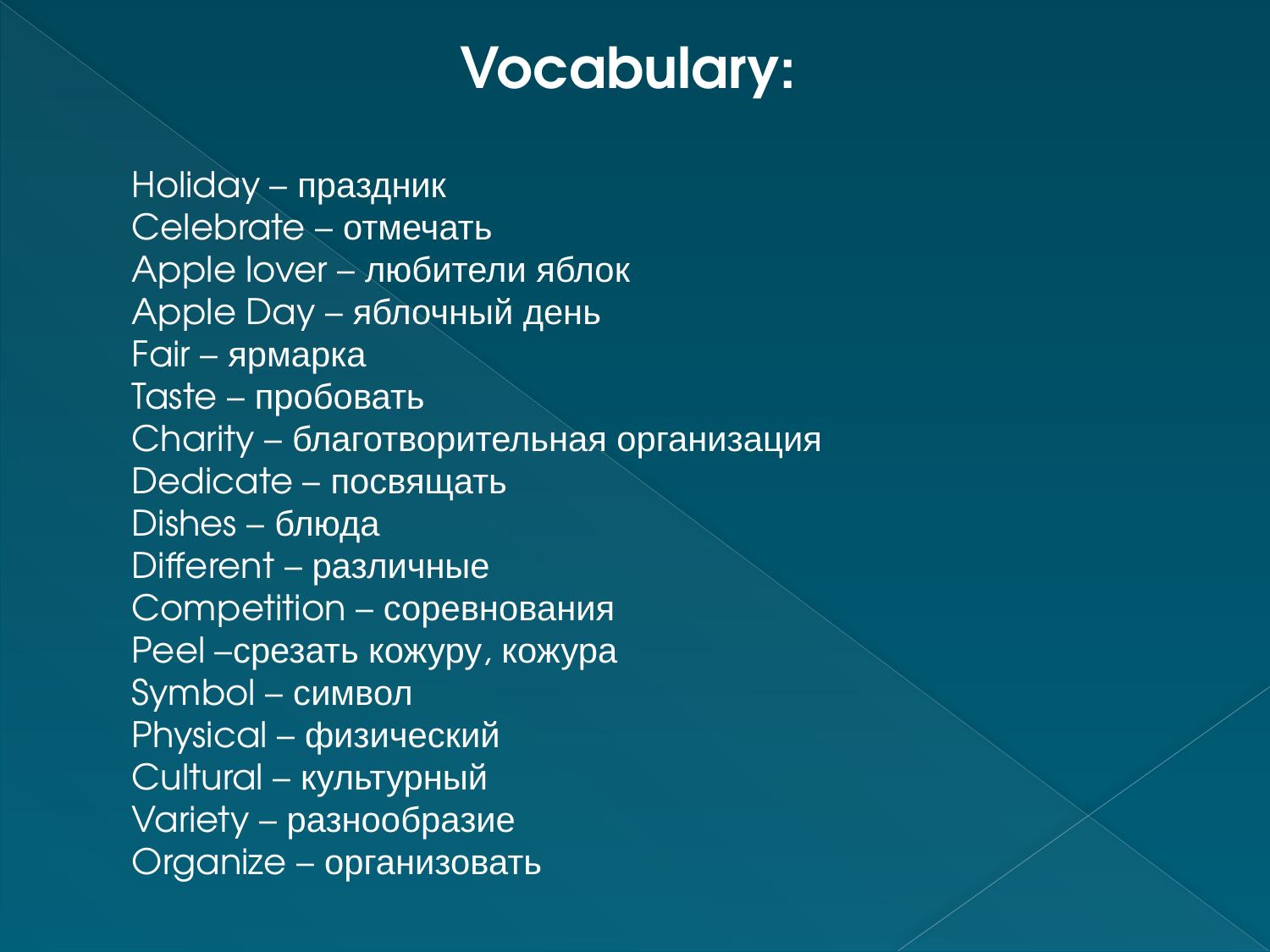

Vocabulary:

Holiday – праздник
Celebrate – отмечать
Apple lover – любители яблок
Apple Day – яблочный день
Fair – ярмарка
Taste – пробовать
Charity – благотворительная организация
Dedicate – посвящать
Dishes – блюда
Different – различные
Competition – соревнования
Peel –срезать кожуру, кожура
Symbol – символ
Physical – физический
Cultural – культурный
Variety – разнообразие
Organize – организовать